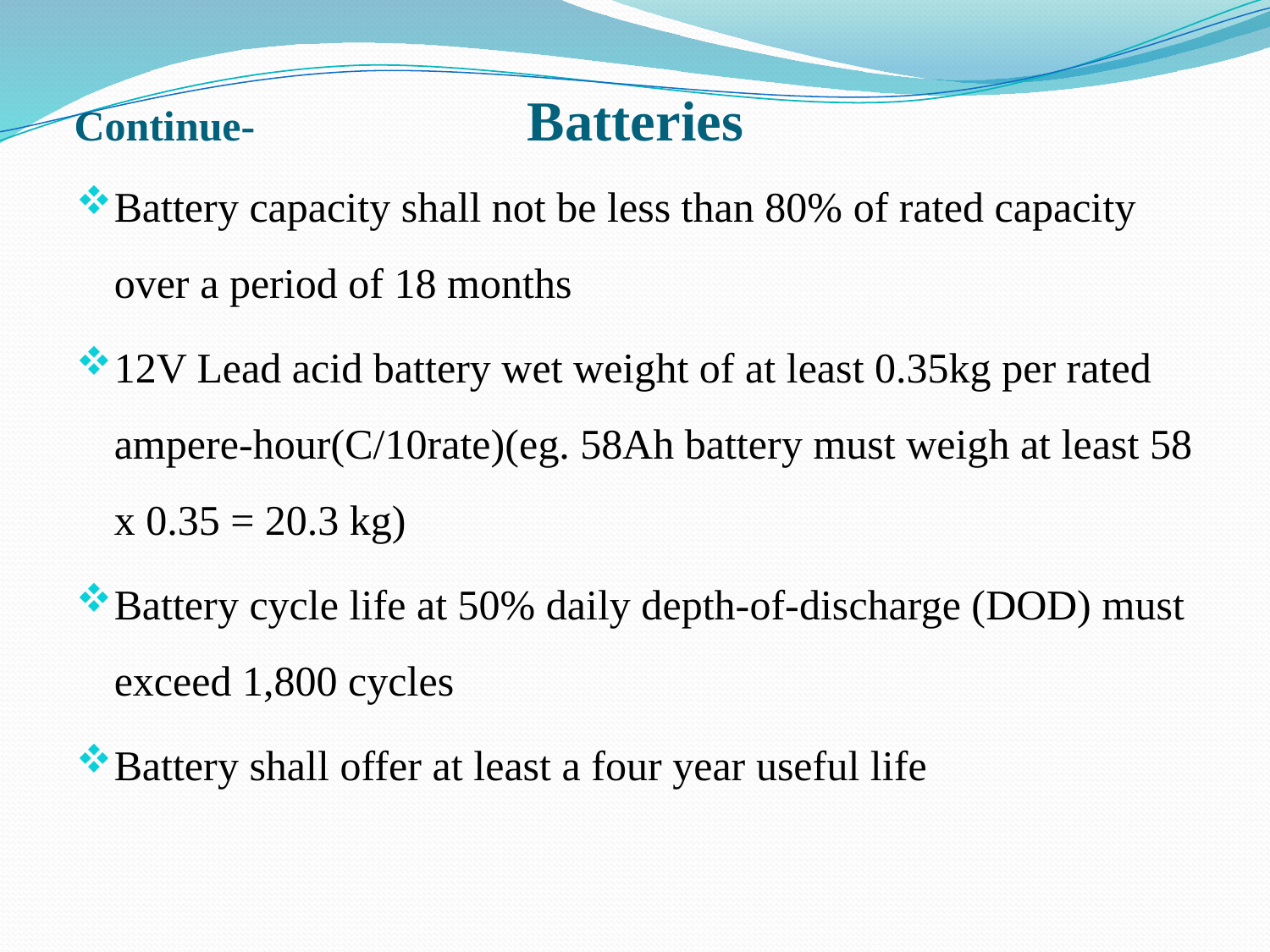

# Continue-                      Batteries
Battery capacity shall not be less than 80% of rated capacity over a period of 18 months
12V Lead acid battery wet weight of at least 0.35kg per rated ampere-hour(C/10rate)(eg. 58Ah battery must weigh at least 58 x 0.35 = 20.3 kg)
Battery cycle life at 50% daily depth-of-discharge (DOD) must exceed 1,800 cycles
Battery shall offer at least a four year useful life